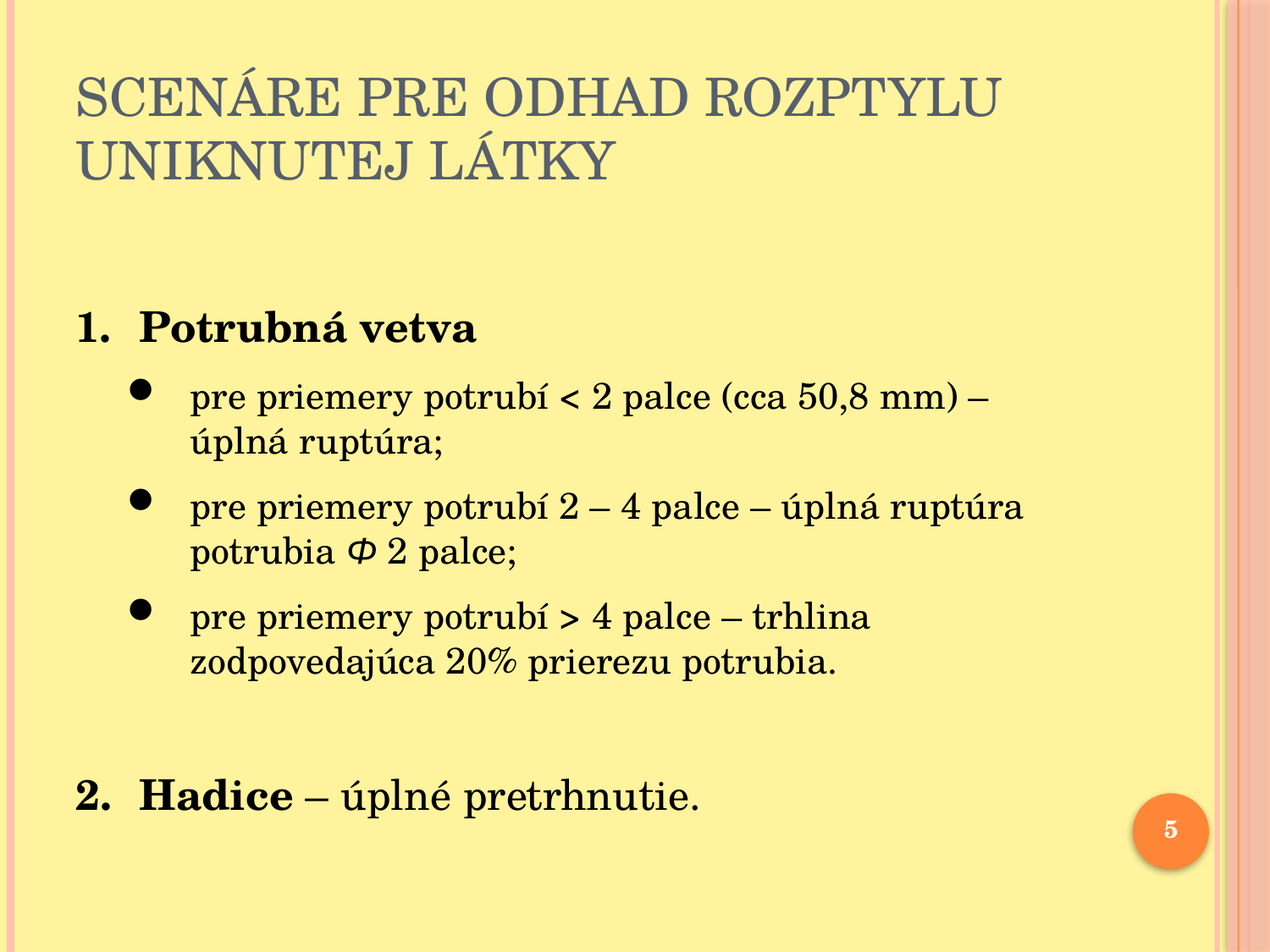

# Scenáre pre odhad rozptylu uniknutej látky

Potrubná vetva
pre priemery potrubí < 2 palce (cca 50,8 mm) – úplná ruptúra;
pre priemery potrubí 2 – 4 palce – úplná ruptúra potrubia Φ 2 palce;
pre priemery potrubí > 4 palce – trhlina zodpovedajúca 20% prierezu potrubia.

Hadice – úplné pretrhnutie.
5